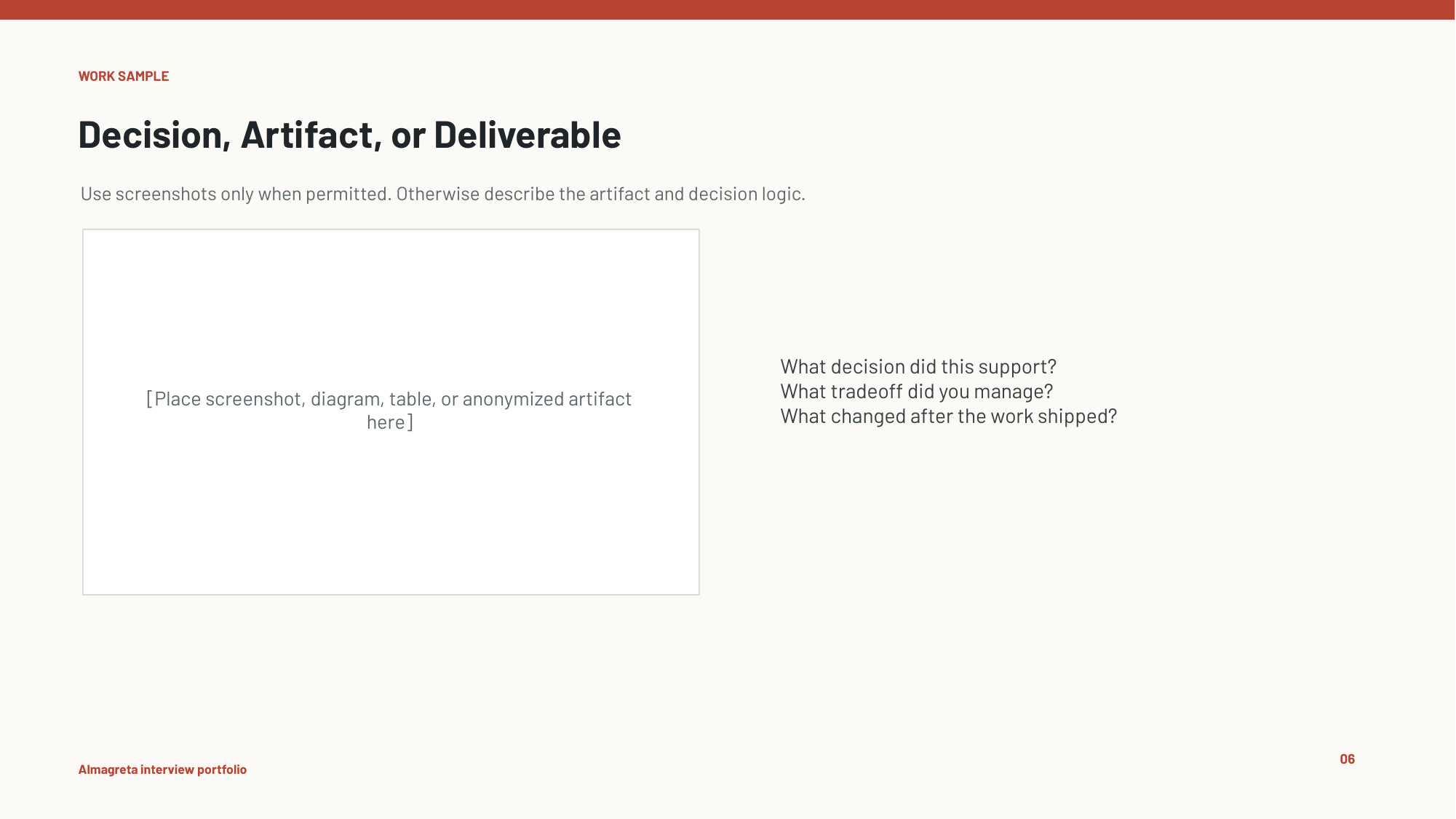

WORK SAMPLE
Decision, Artifact, or Deliverable
Use screenshots only when permitted. Otherwise describe the artifact and decision logic.

What decision did this support?
What tradeoff did you manage?
What changed after the work shipped?
[Place screenshot, diagram, table, or anonymized artifact here]
06
Almagreta interview portfolio